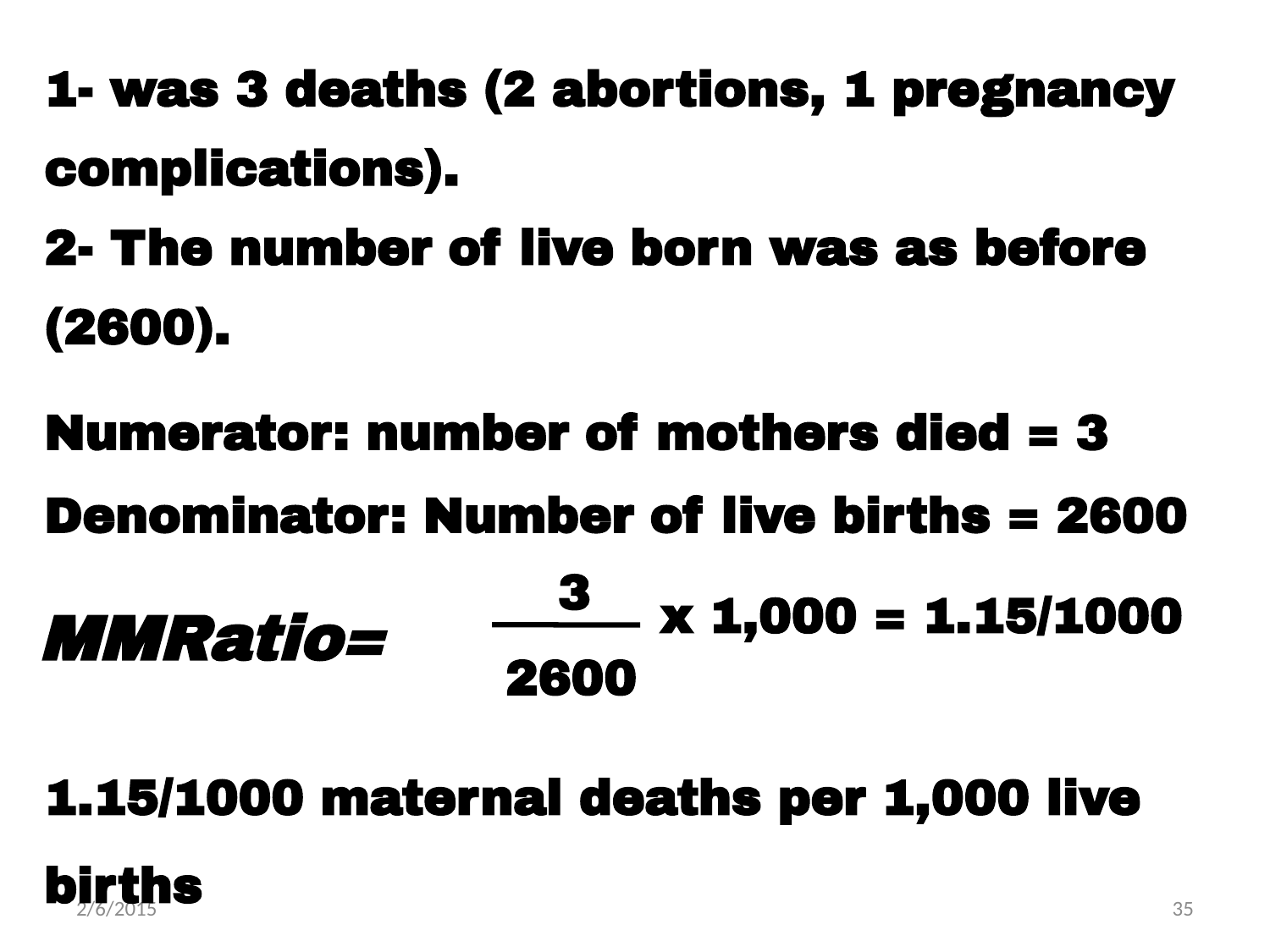

1- was 3 deaths (2 abortions, 1 pregnancy complications).
2- The number of live born was as before (2600).
Numerator: number of mothers died = 3
Denominator: Number of live births = 2600
3
x 1,000 = 1.15/1000
MMRatio=
2600
1.15/1000 maternal deaths per 1,000 live births
2/6/2015
35